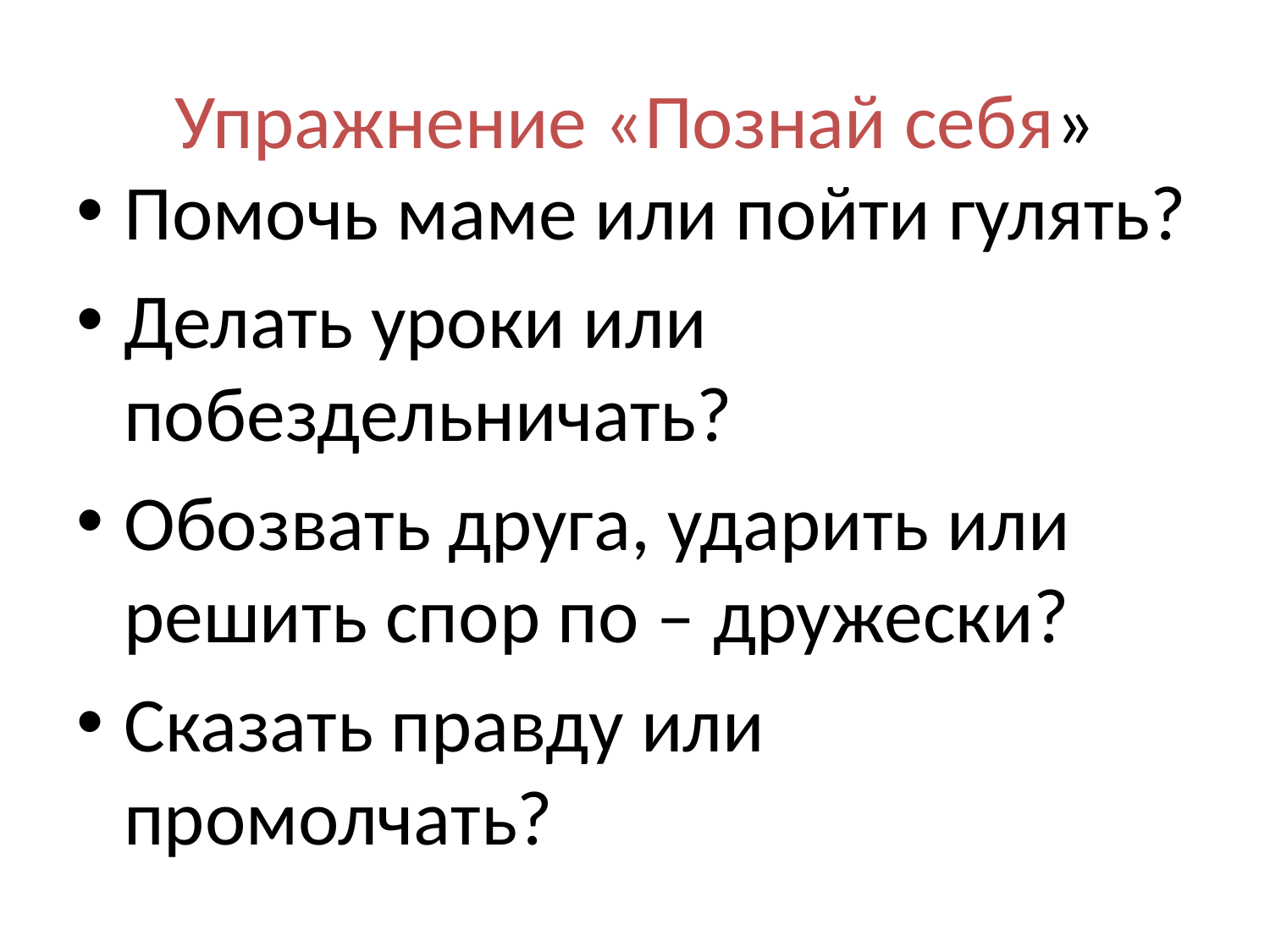

# Упражнение «Познай себя»
Помочь маме или пойти гулять?
Делать уроки или побездельничать?
Обозвать друга, ударить или решить спор по – дружески?
Сказать правду или промолчать?